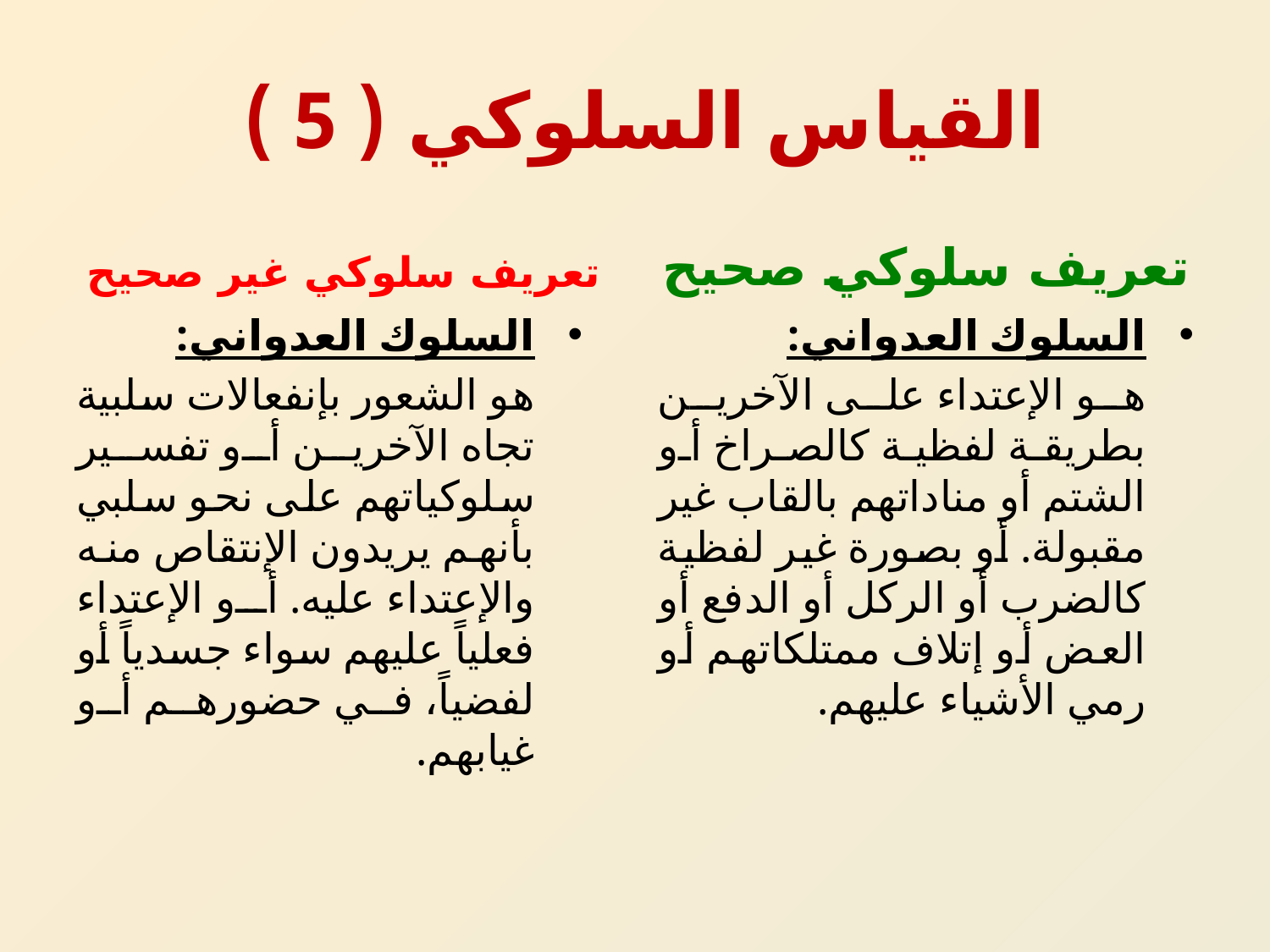

# القياس السلوكي ( 5 )
تعريف سلوكي غير صحيح
تعريف سلوكي صحيح
السلوك العدواني:
هو الشعور بإنفعالات سلبية تجاه الآخرين أو تفسير سلوكياتهم على نحو سلبي بأنهم يريدون الإنتقاص منه والإعتداء عليه. أو الإعتداء فعلياً عليهم سواء جسدياً أو لفضياً، في حضورهم أو غيابهم.
السلوك العدواني:
هو الإعتداء على الآخرين بطريقة لفظية كالصراخ أو الشتم أو مناداتهم بالقاب غير مقبولة. أو بصورة غير لفظية كالضرب أو الركل أو الدفع أو العض أو إتلاف ممتلكاتهم أو رمي الأشياء عليهم.